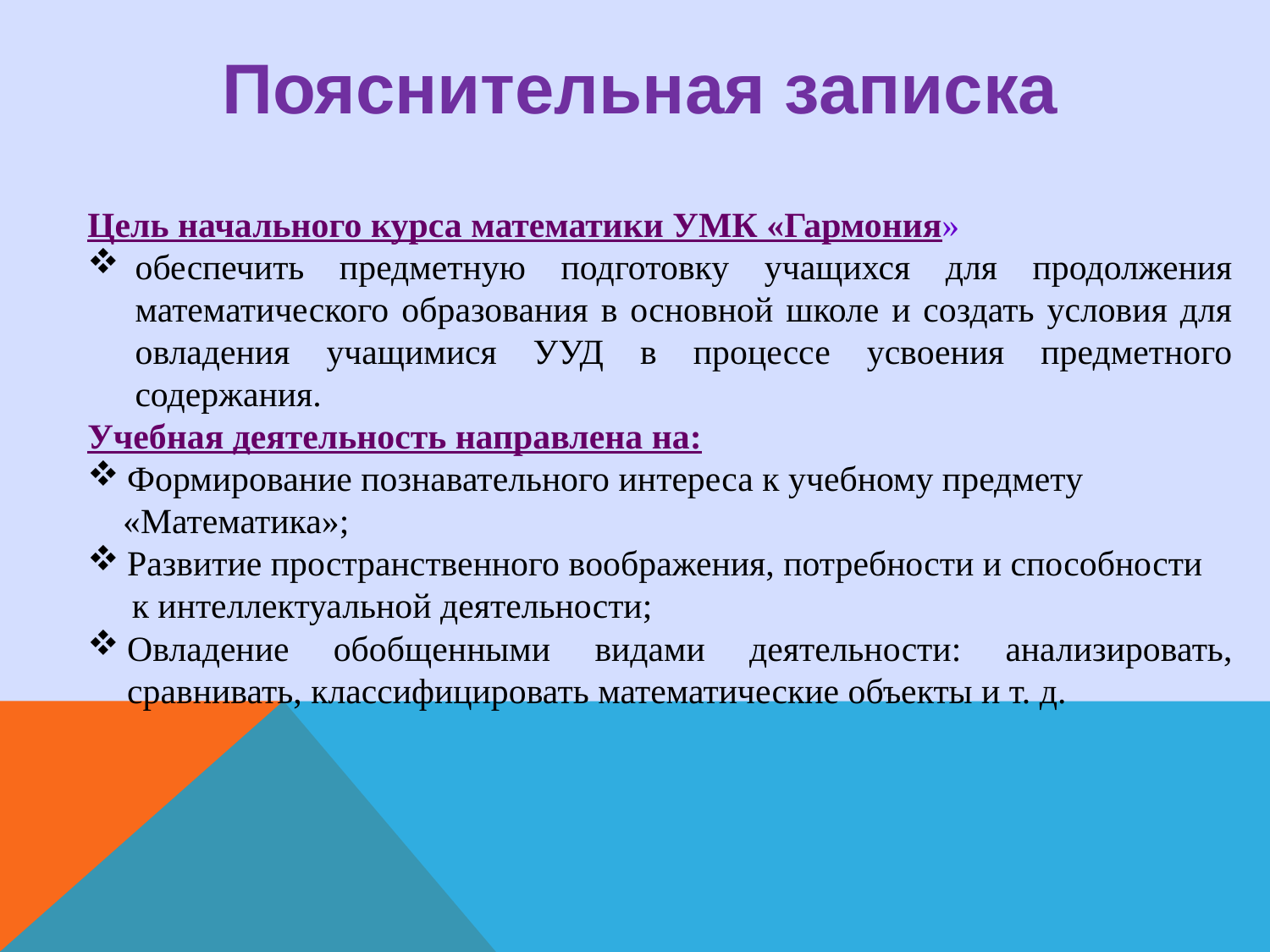

Пояснительная записка
Цель начального курса математики УМК «Гармония»
обеспечить предметную подготовку учащихся для продолжения математического образования в основной школе и создать условия для овладения учащимися УУД в процессе усвоения предметного содержания.
Учебная деятельность направлена на:
Формирование познавательного интереса к учебному предмету
    «Математика»;
Развитие пространственного воображения, потребности и способности
     к интеллектуальной деятельности;
Овладение обобщенными видами деятельности: анализировать, сравнивать, классифицировать математические объекты и т. д.